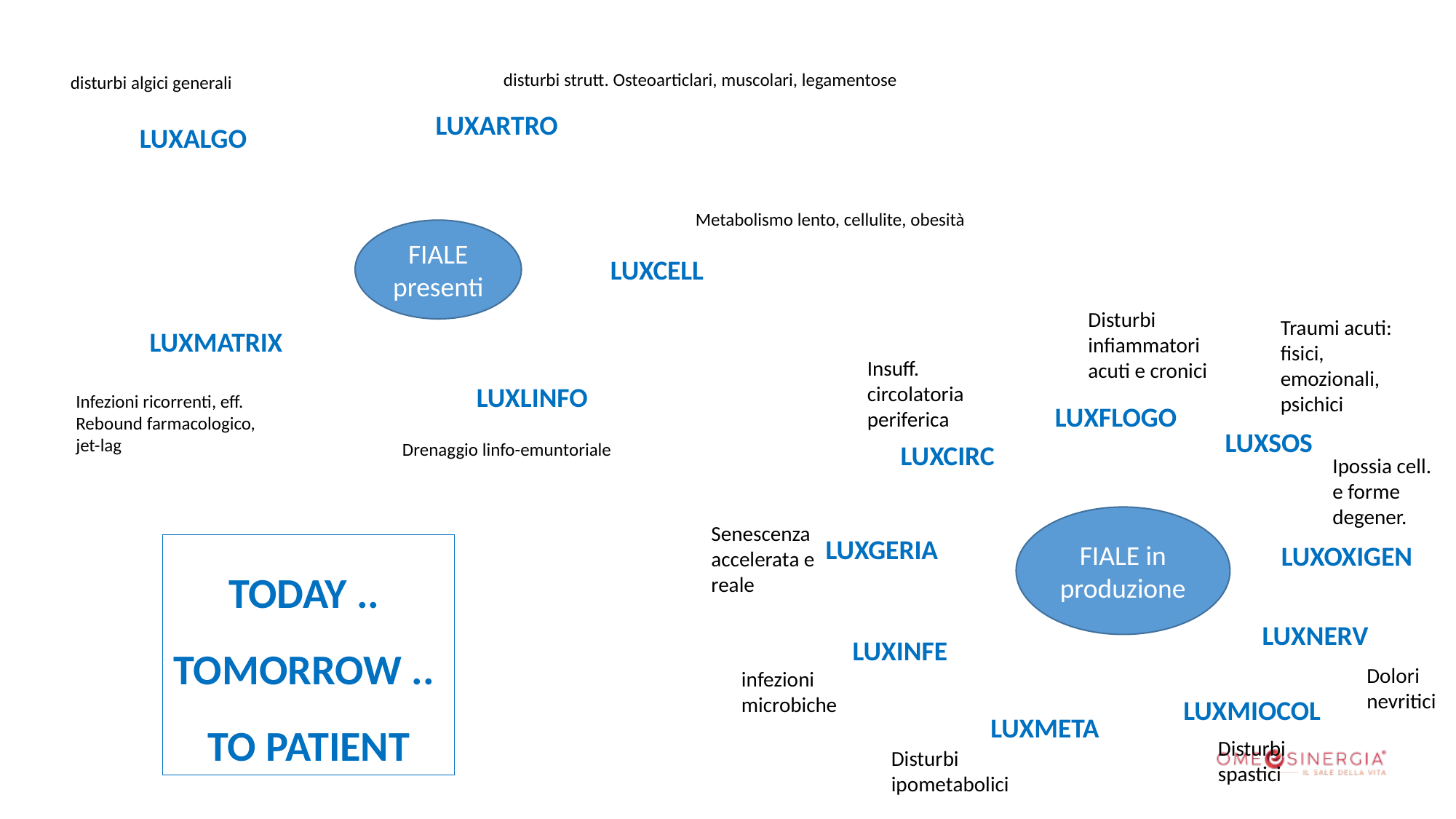

disturbi strutt. Osteoarticlari, muscolari, legamentose
disturbi algici generali
LUXARTRO
LUXALGO
Metabolismo lento, cellulite, obesità
FIALE presenti
LUXCELL
Disturbi infiammatori acuti e cronici
Traumi acuti: fisici, emozionali, psichici
LUXMATRIX
Insuff. circolatoria periferica
LUXLINFO
Infezioni ricorrenti, eff. Rebound farmacologico, jet-lag
LUXFLOGO
LUXSOS
Drenaggio linfo-emuntoriale
LUXCIRC
Ipossia cell. e forme degener.
FIALE in produzione
Senescenza accelerata e reale
LUXGERIA
LUXOXIGEN
TODAY ..
TOMORROW ..
TO PATIENT
LUXNERV
LUXINFE
Dolori nevritici
infezioni microbiche
LUXMIOCOL
LUXMETA
Disturbi spastici
Disturbi ipometabolici